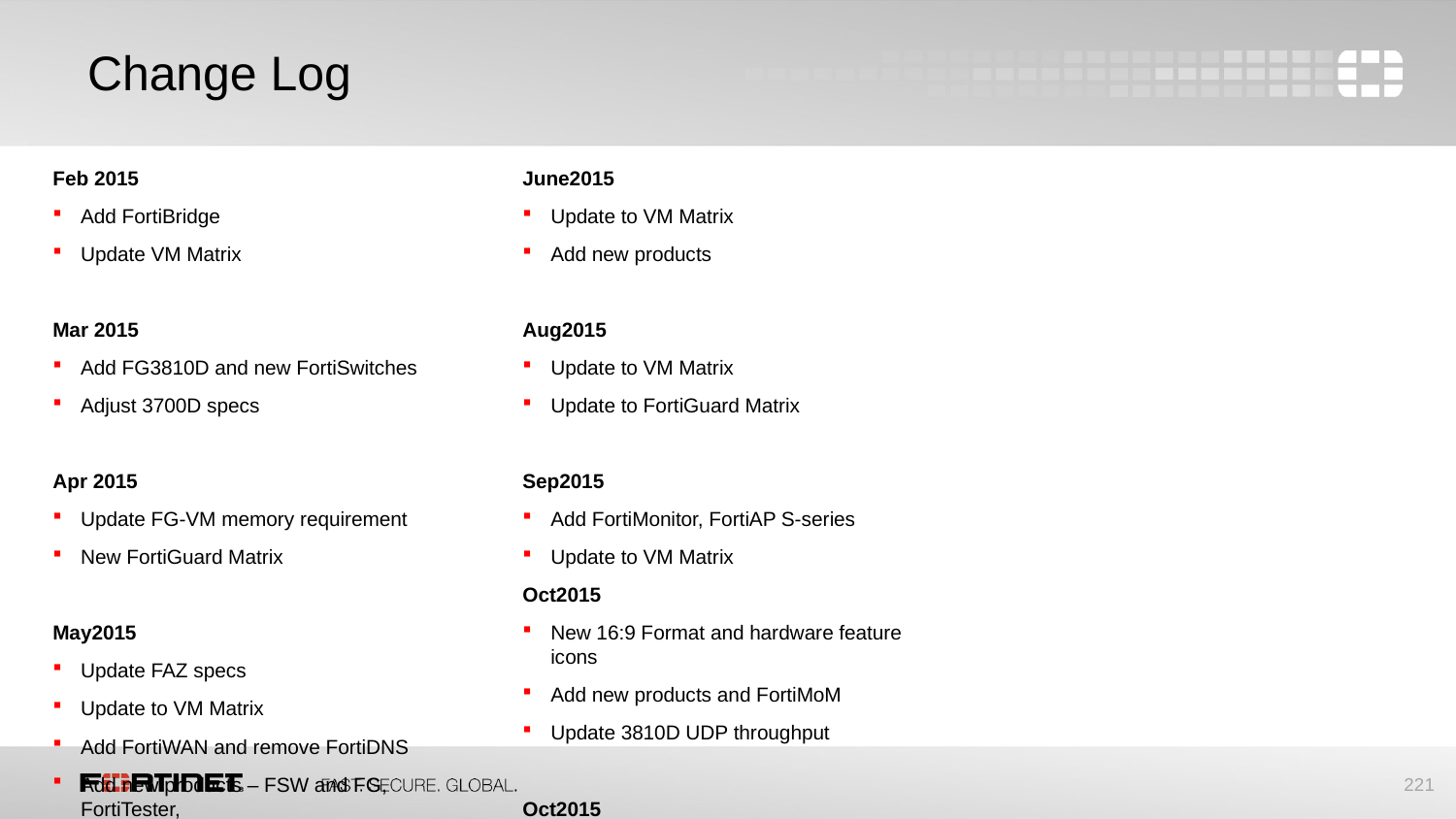

# Change Log
Feb 2015
Add FortiBridge
Update VM Matrix

Mar 2015
Add FG3810D and new FortiSwitches
Adjust 3700D specs

Apr 2015
Update FG-VM memory requirement
New FortiGuard Matrix

May2015
Update FAZ specs
Update to VM Matrix
Add FortiWAN and remove FortiDNS
Add new products – FSW and FG, FortiTester,

June2015
Update to VM Matrix
Add new products

Aug2015
Update to VM Matrix
Update to FortiGuard Matrix

Sep2015
Add FortiMonitor, FortiAP S-series
Update to VM Matrix
Oct2015
New 16:9 Format and hardware feature icons
Add new products and FortiMoM
Update 3810D UDP throughput

Oct2015
Update FAZ specs